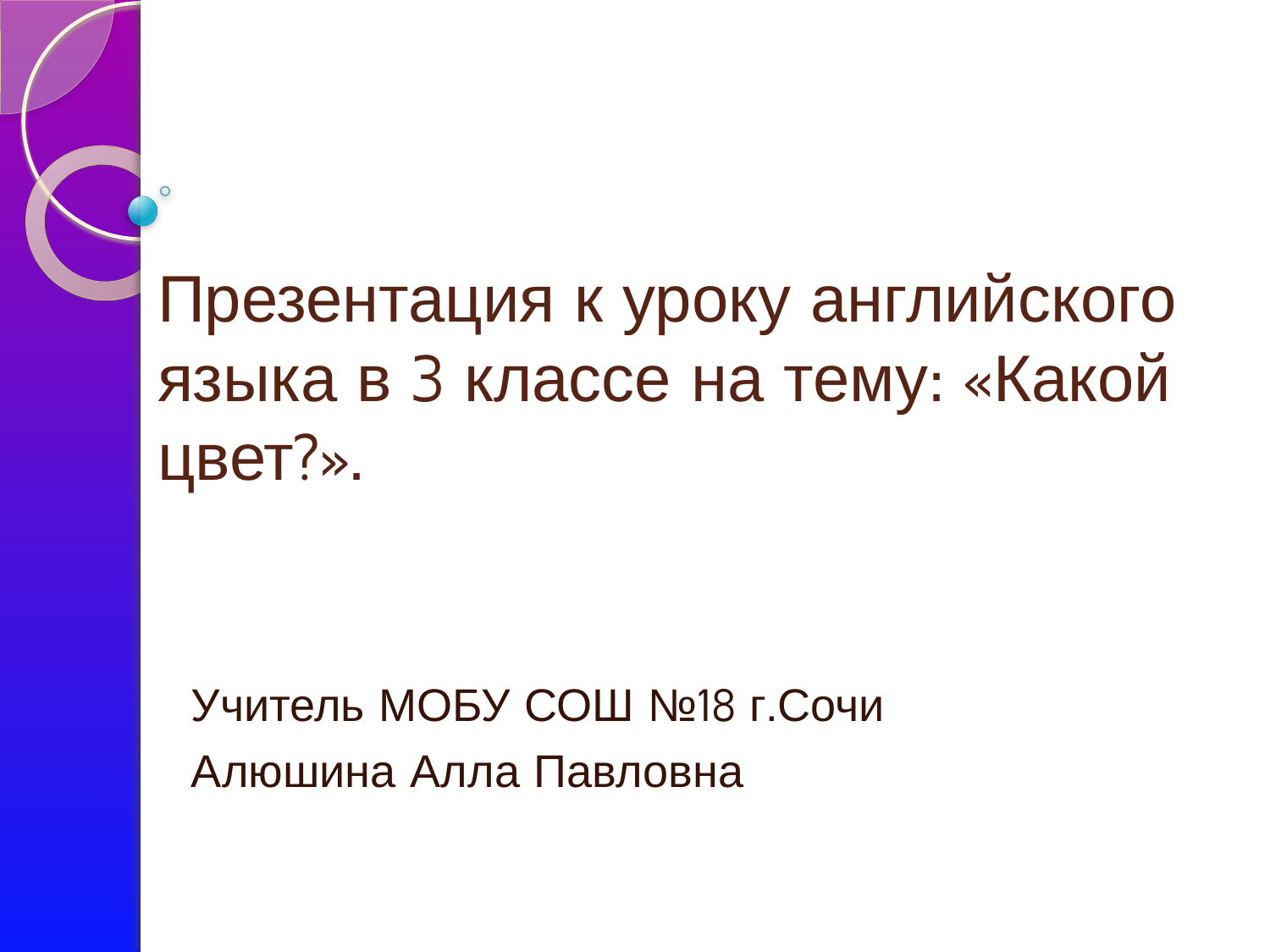

# Презентация к уроку английского языка в 3 классе на тему: «Какой цвет?».
Учитель МОБУ СОШ №18 г.Сочи
Алюшина Алла Павловна